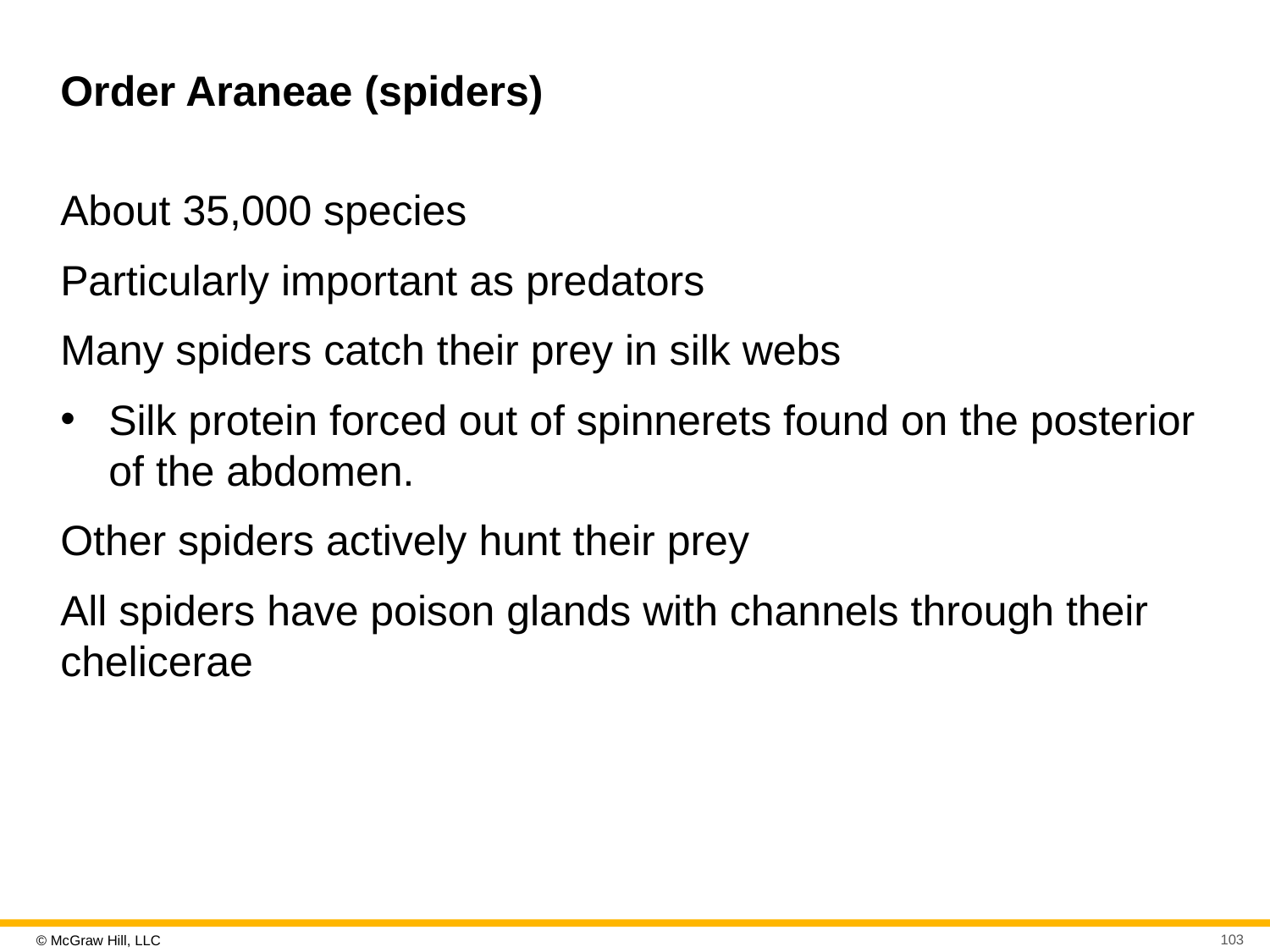

# Order Araneae (spiders)
About 35,000 species
Particularly important as predators
Many spiders catch their prey in silk webs
Silk protein forced out of spinnerets found on the posterior of the abdomen.
Other spiders actively hunt their prey
All spiders have poison glands with channels through their chelicerae
103